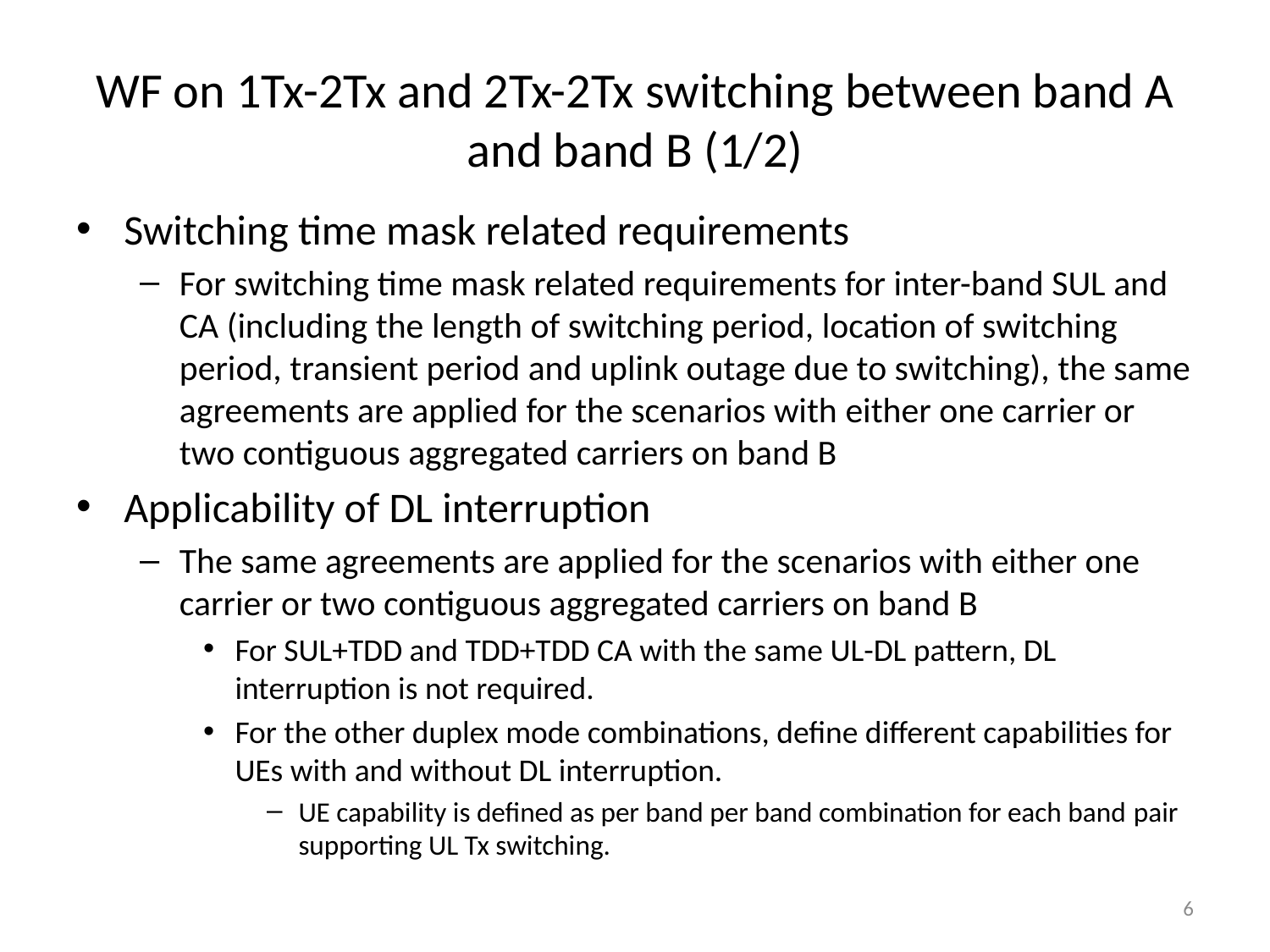

# WF on 1Tx-2Tx and 2Tx-2Tx switching between band A and band B (1/2)
Switching time mask related requirements
For switching time mask related requirements for inter-band SUL and CA (including the length of switching period, location of switching period, transient period and uplink outage due to switching), the same agreements are applied for the scenarios with either one carrier or two contiguous aggregated carriers on band B
Applicability of DL interruption
The same agreements are applied for the scenarios with either one carrier or two contiguous aggregated carriers on band B
For SUL+TDD and TDD+TDD CA with the same UL-DL pattern, DL interruption is not required.
For the other duplex mode combinations, define different capabilities for UEs with and without DL interruption.
UE capability is defined as per band per band combination for each band pair supporting UL Tx switching.

6